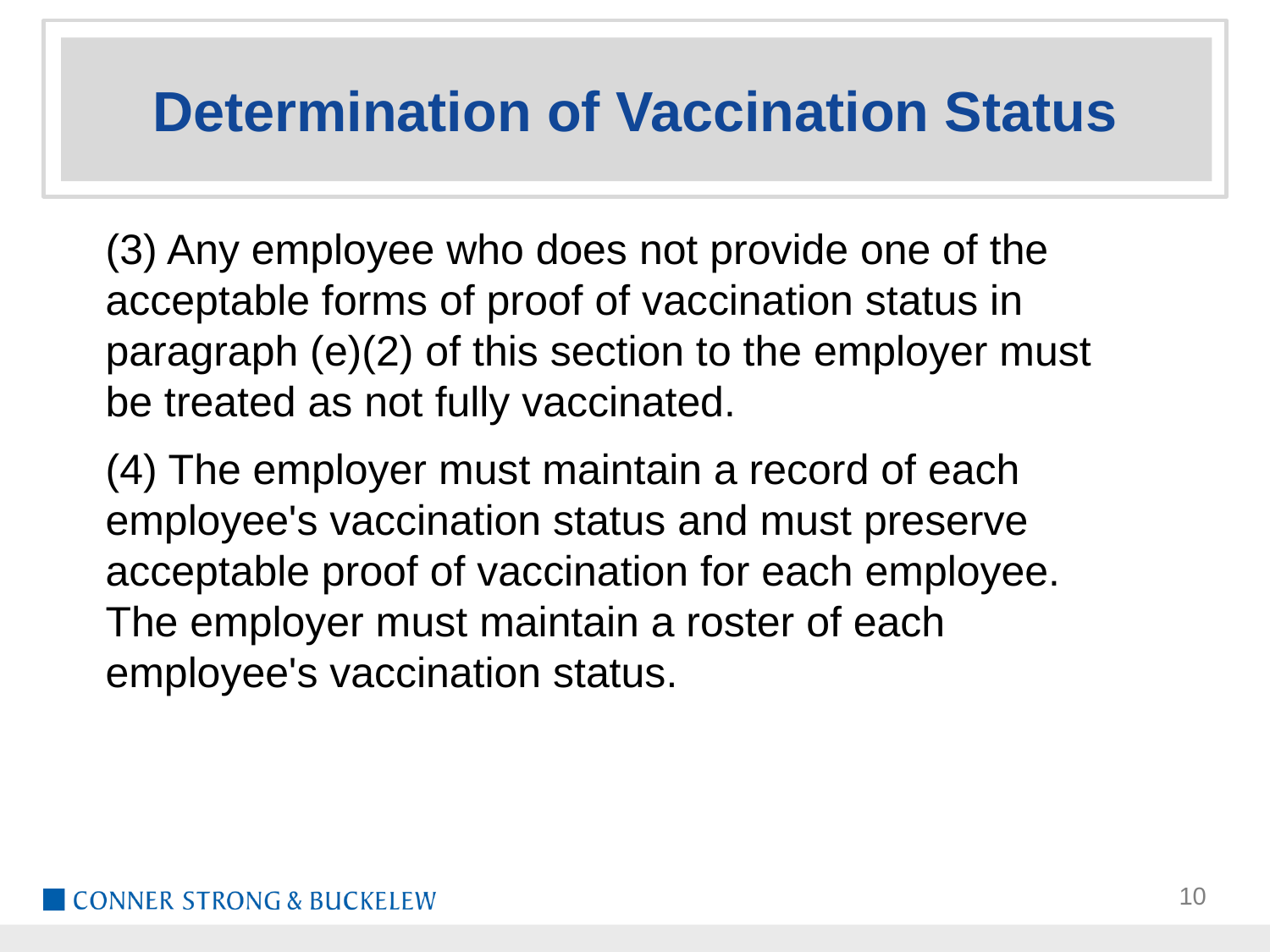

# Determination of Vaccination Status
(3) Any employee who does not provide one of the acceptable forms of proof of vaccination status in paragraph (e)(2) of this section to the employer must be treated as not fully vaccinated.
(4) The employer must maintain a record of each employee's vaccination status and must preserve acceptable proof of vaccination for each employee. The employer must maintain a roster of each employee's vaccination status.